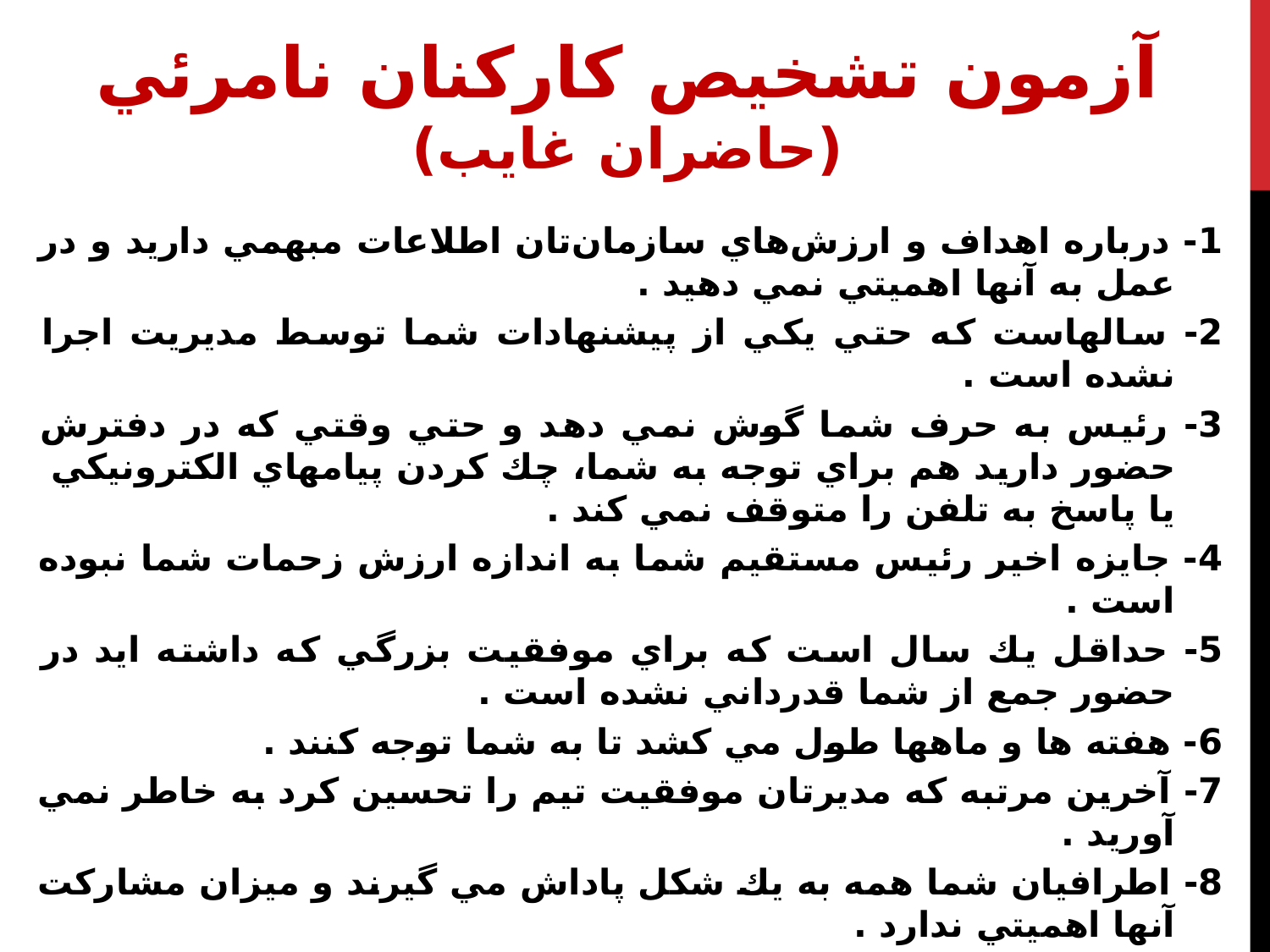

آزمون تشخيص كاركنان نامرئي
(حاضران غايب)
1- درباره اهداف و ارزش‌هاي سازمان‌تان اطلاعات مبهمي داريد و در عمل به آنها اهميتي نمي دهيد .
2- سالهاست كه حتي يكي از پيشنهادات شما توسط مديريت اجرا نشده است .
3- رئيس به حرف شما گوش نمي دهد و حتي وقتي كه در دفترش حضور داريد هم براي توجه به شما، چك كردن پيامهاي الكترونيكي  یا پاسخ به تلفن را متوقف نمي كند .
4- جايزه اخير رئيس مستقيم شما به اندازه ارزش زحمات شما نبوده است .
5- حداقل يك سال است كه براي موفقيت بزرگي كه داشته ايد در حضور جمع از شما قدرداني نشده است .
6- هفته ها و ماهها طول مي كشد تا به شما توجه كنند .
7- آخرين مرتبه كه مديرتان موفقيت تيم را تحسين كرد به خاطر نمي آوريد .
8- اطرافيان شما همه به يك شكل پاداش مي گيرند و ميزان مشاركت آنها اهميتي ندارد .
9- هرگز به دوستان خود پيشنهاد نمي كنيد كه در سازمان شما كار كنند .
10- هر روز ساعت 5 بعداز ظهر در مسير بازگشت به خانه هستيد .